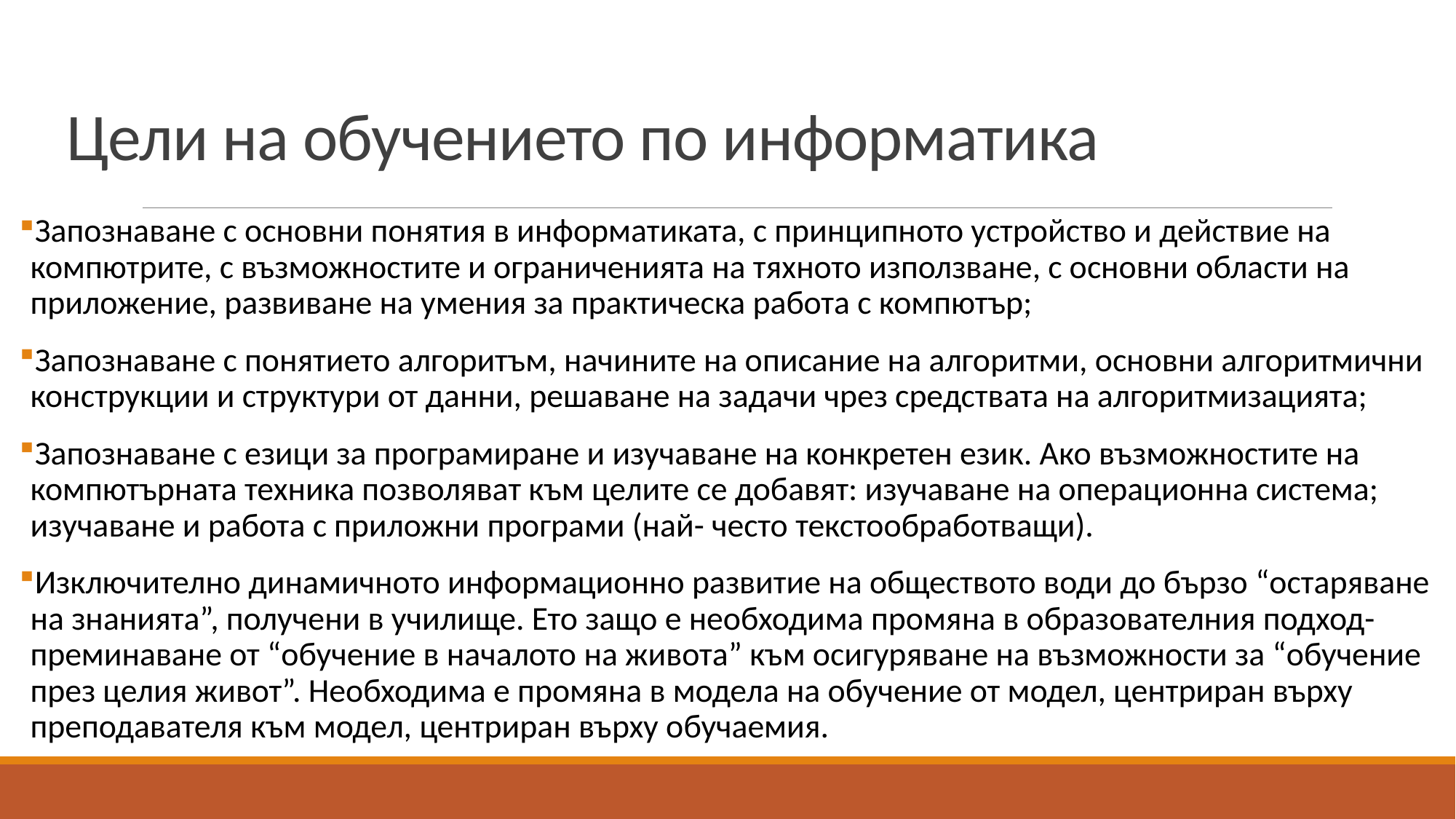

# Цели на обучението по информатика
Запознаване с основни понятия в информатиката, с принципното устройство и действие на компютрите, с възможностите и ограниченията на тяхното използване, с основни области на приложение, развиване на умения за практическа работа с компютър;
Запознаване с понятието алгоритъм, начините на описание на алгоритми, основни алгоритмични конструкции и структури от данни, решаване на задачи чрез средствата на алгоритмизацията;
Запознаване с езици за програмиране и изучаване на конкретен език. Ако възможностите на компютърната техника позволяват към целите се добавят: изучаване на операционна система; изучаване и работа с приложни програми (най- често текстообработващи).
Изключително динамичното информационно развитие на обществото води до бързо “остаряване на знанията”, получени в училище. Ето защо е необходима промяна в образователния подход- преминаване от “обучение в началото на живота” към осигуряване на възможности за “обучение през целия живот”. Необходима е промяна в модела на обучение от модел, центриран върху преподавателя към модел, центриран върху обучаемия.